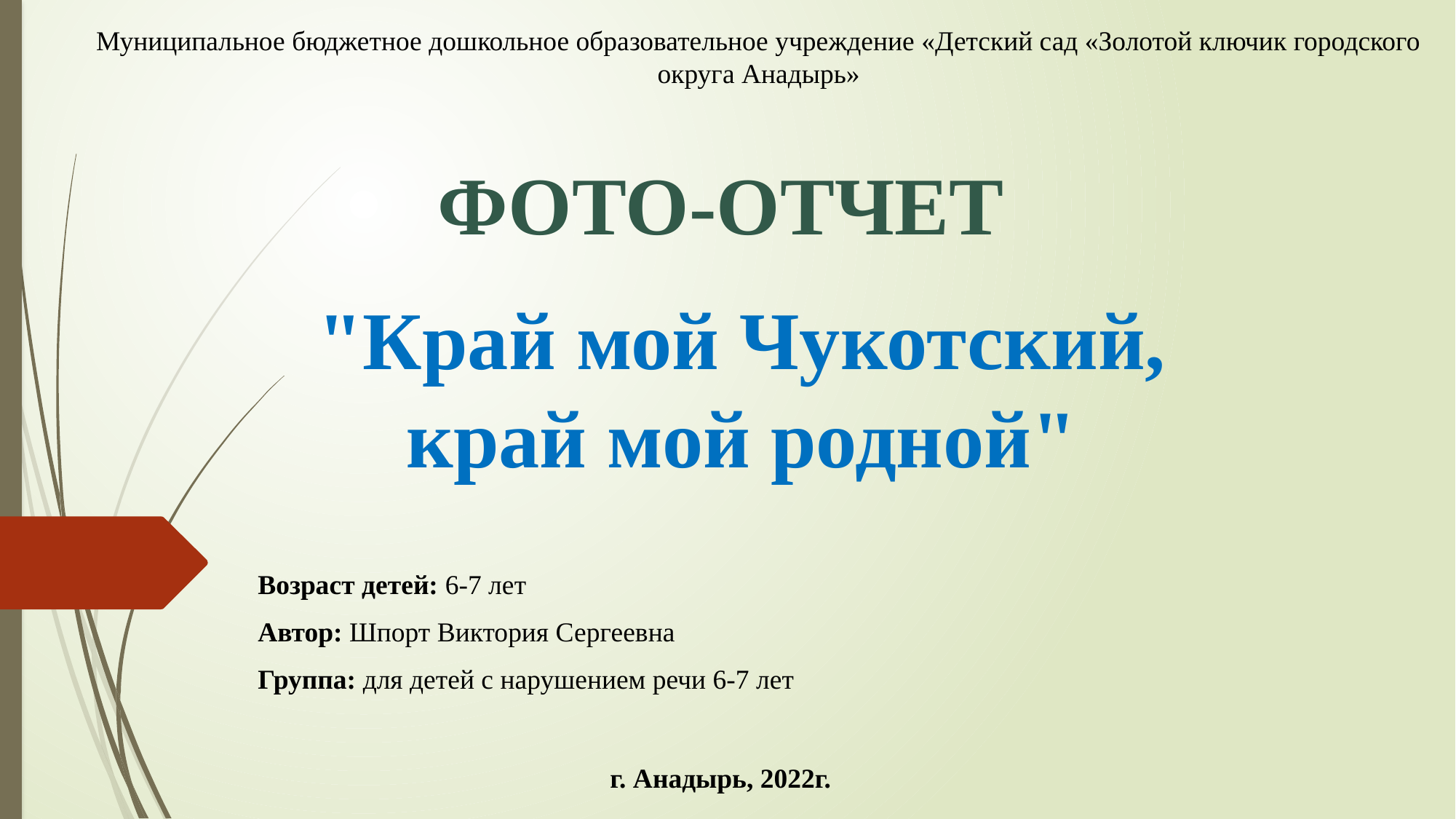

Муниципальное бюджетное дошкольное образовательное учреждение «Детский сад «Золотой ключик городского округа Анадырь»
# ФОТО-ОТЧЕТ
"Край мой Чукотский, край мой родной"

Возраст детей: 6-7 лет
Автор: Шпорт Виктория Сергеевна
Группа: для детей с нарушением речи 6-7 лет
г. Анадырь, 2022г.